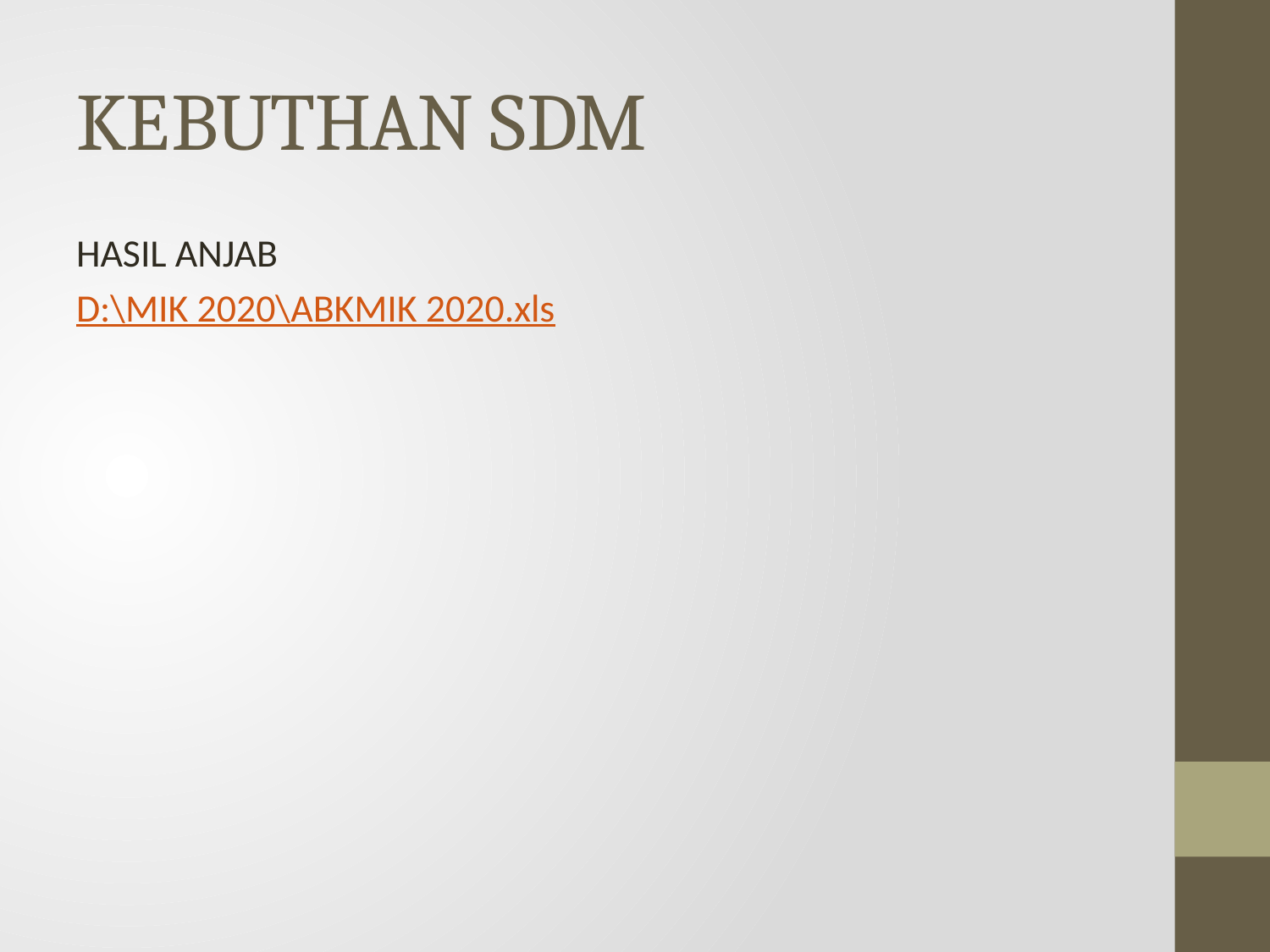

# KEBUTHAN SDM
HASIL ANJAB
D:\MIK 2020\ABKMIK 2020.xls